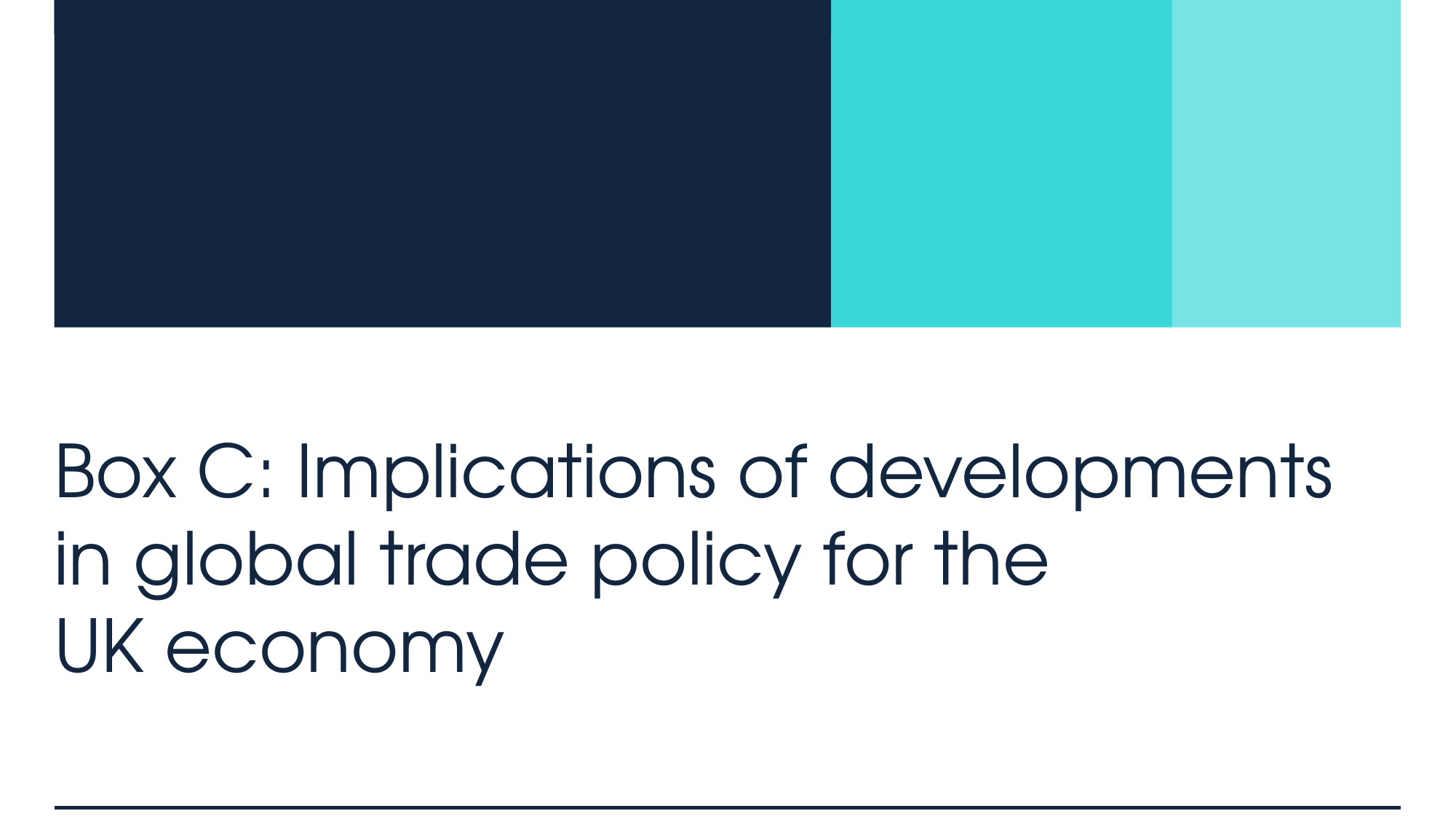

Box C: Implications of developments in global trade policy for the
UK economy